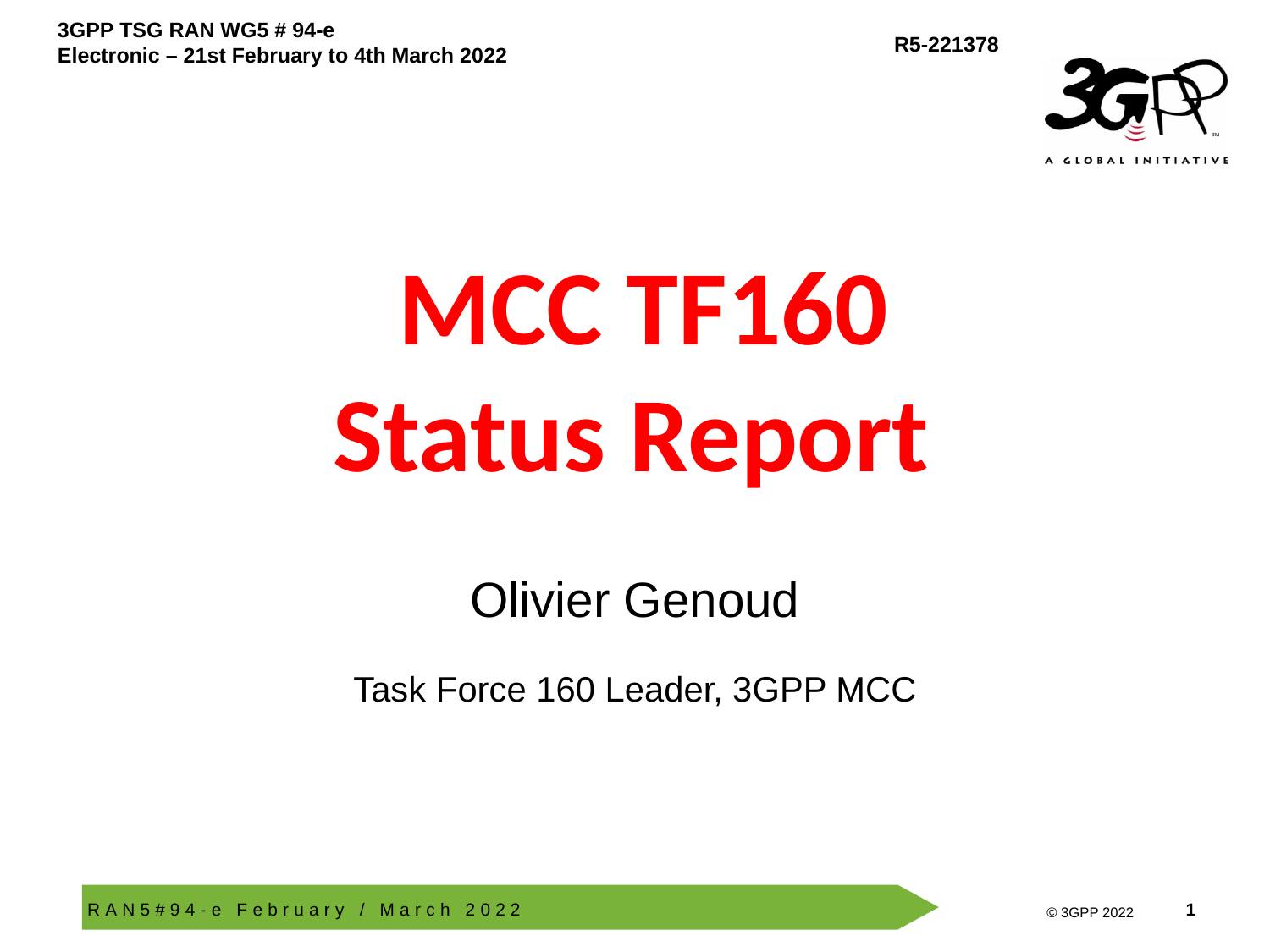

# MCC TF160 Status Report
Olivier Genoud

Task Force 160 Leader, 3GPP MCC